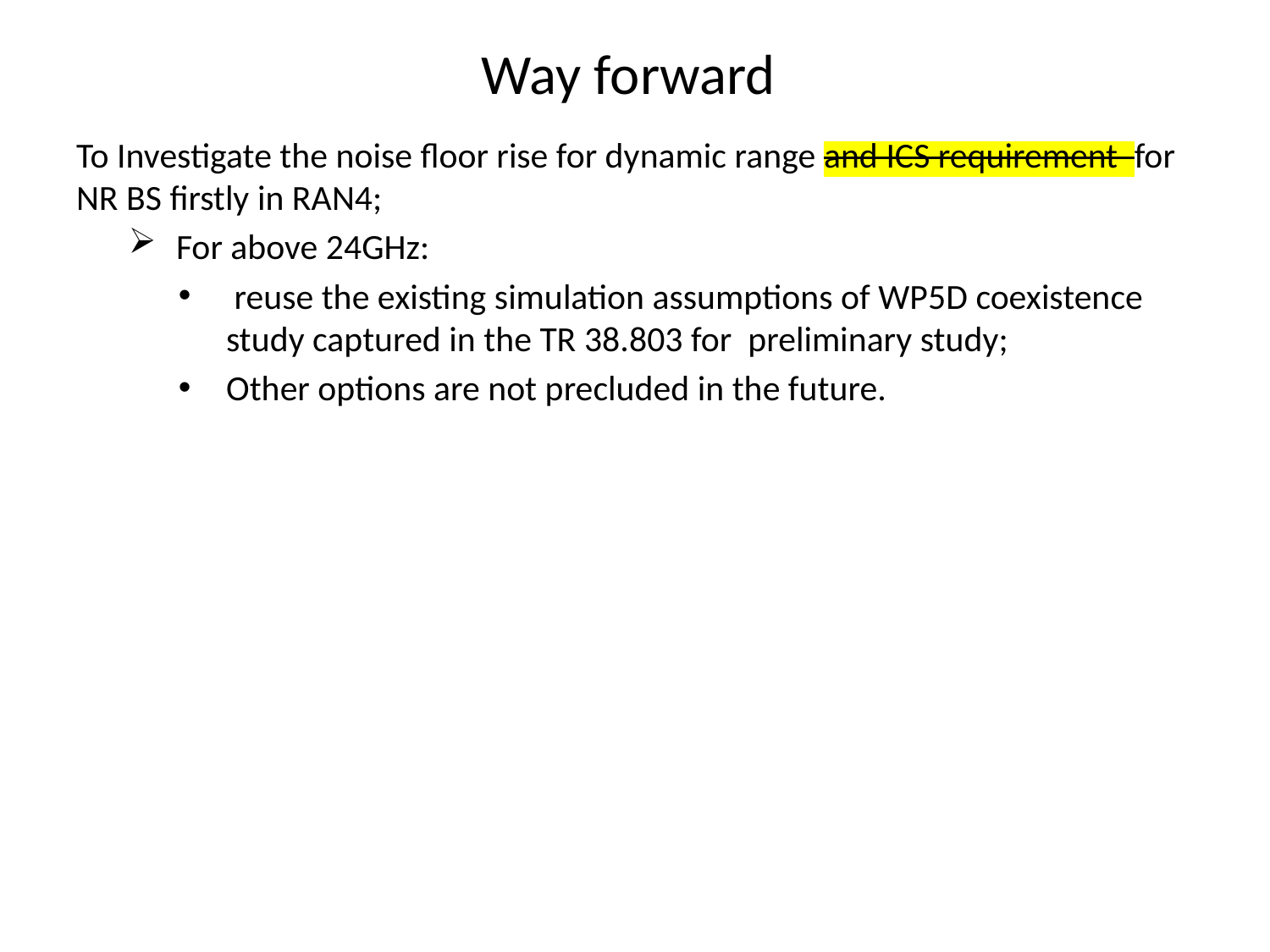

# Way forward
To Investigate the noise floor rise for dynamic range and ICS requirement  for NR BS firstly in RAN4;
For above 24GHz:
 reuse the existing simulation assumptions of WP5D coexistence study captured in the TR 38.803 for  preliminary study;
Other options are not precluded in the future.